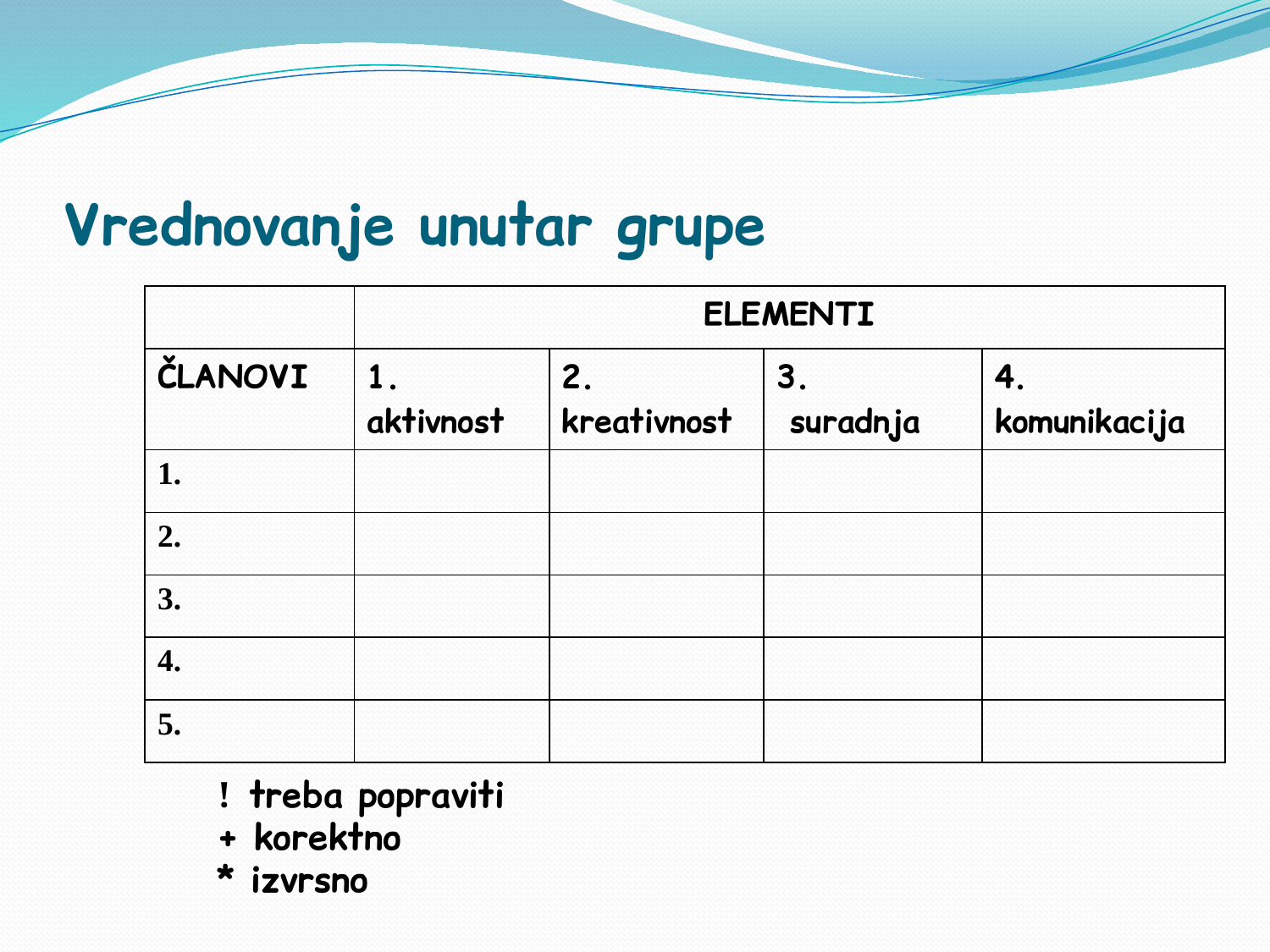

# Vrednovanje unutar grupe
|  | ELEMENTI |  |  |  |
| --- | --- | --- | --- | --- |
| ČLANOVI | 1. aktivnost | 2. kreativnost | 3. suradnja | 4. komunikacija |
| 1. |  |  |  |  |
| 2. |  |  |  |  |
| 3. |  |  |  |  |
| 4. |  |  |  |  |
| 5. |  |  |  |  |
!  treba popraviti
+ korektno
* izvrsno